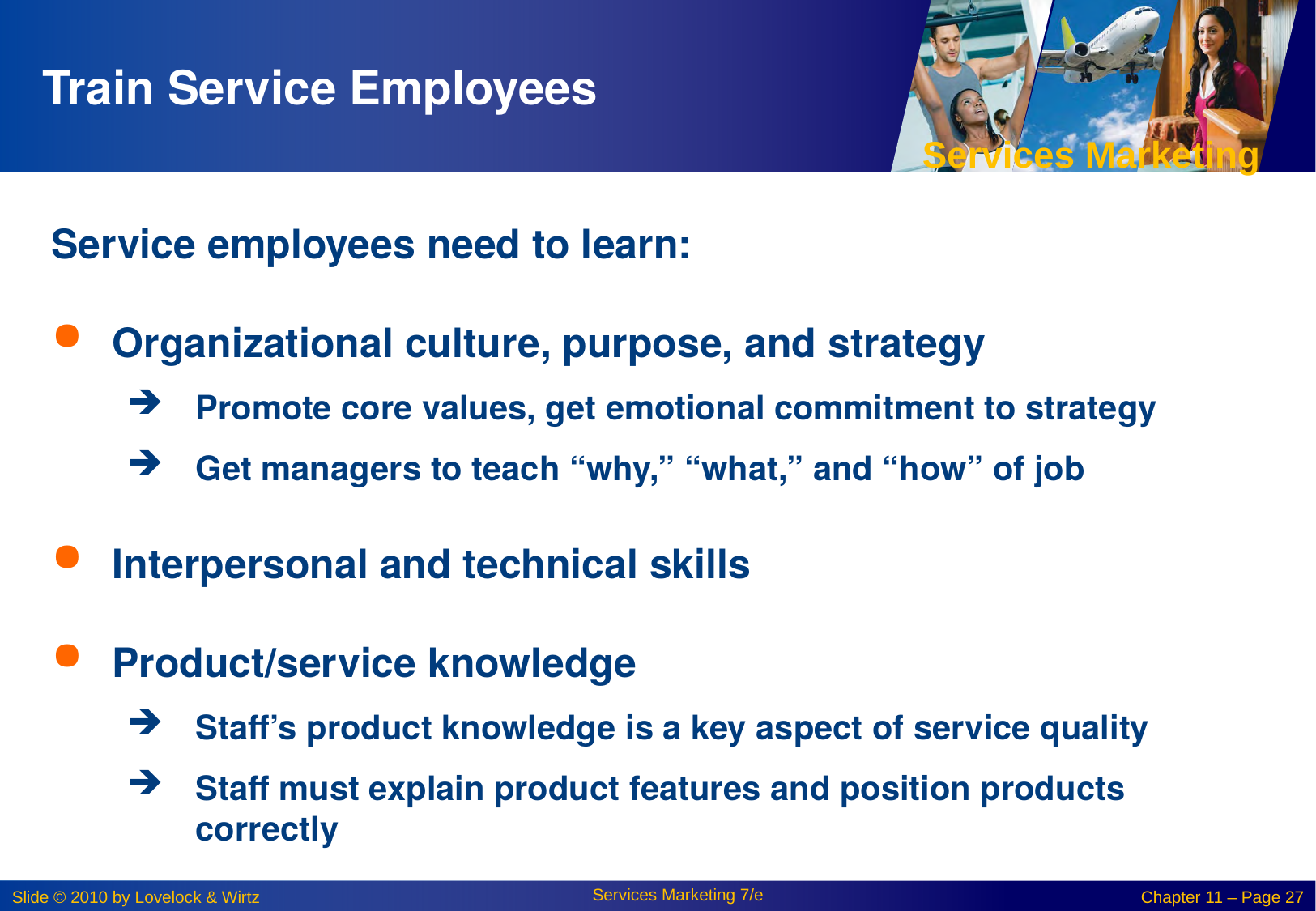

# Train Service Employees
Service employees need to learn:
Organizational culture, purpose, and strategy
Promote core values, get emotional commitment to strategy
Get managers to teach “why,” “what,” and “how” of job
Interpersonal and technical skills
Product/service knowledge
Staff’s product knowledge is a key aspect of service quality
Staff must explain product features and position products correctly